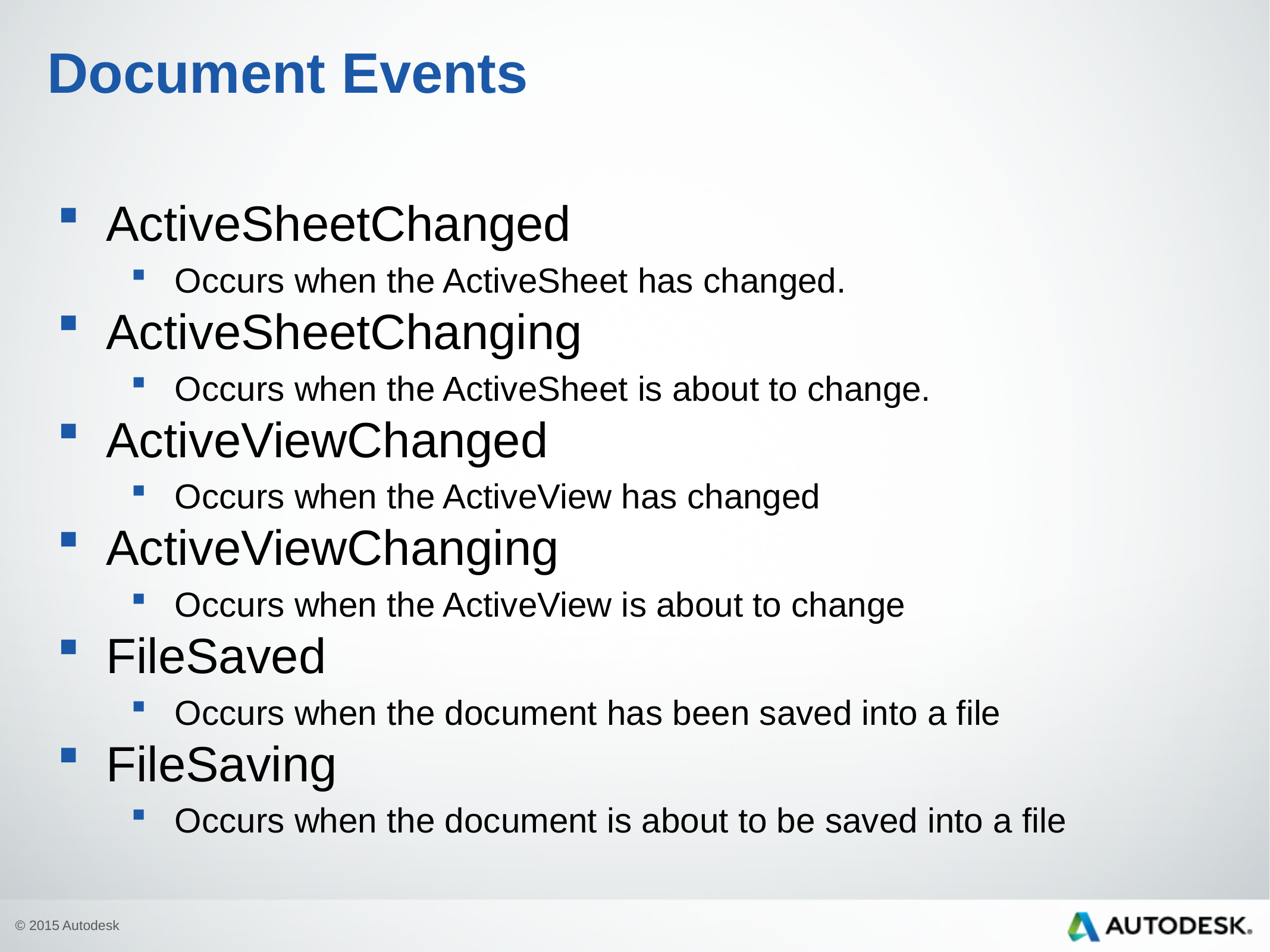

# Document Events
ActiveSheetChanged
Occurs when the ActiveSheet has changed.
ActiveSheetChanging
Occurs when the ActiveSheet is about to change.
ActiveViewChanged
Occurs when the ActiveView has changed
ActiveViewChanging
Occurs when the ActiveView is about to change
FileSaved
Occurs when the document has been saved into a file
FileSaving
Occurs when the document is about to be saved into a file